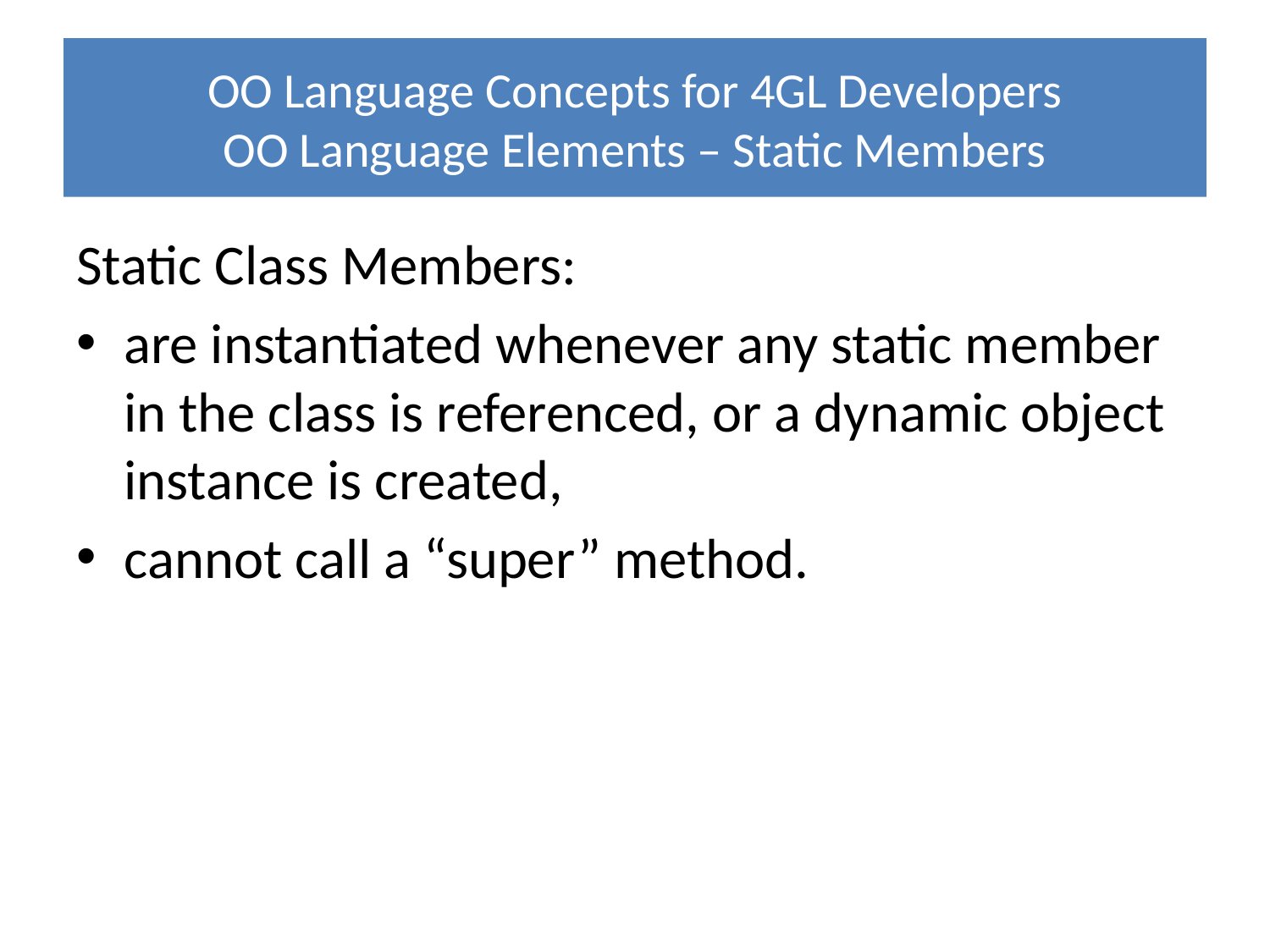

# OO Language Concepts for 4GL Developers OO Language Elements – Static Members
Static Class Members:
are instantiated whenever any static member in the class is referenced, or a dynamic object instance is created,
cannot call a “super” method.